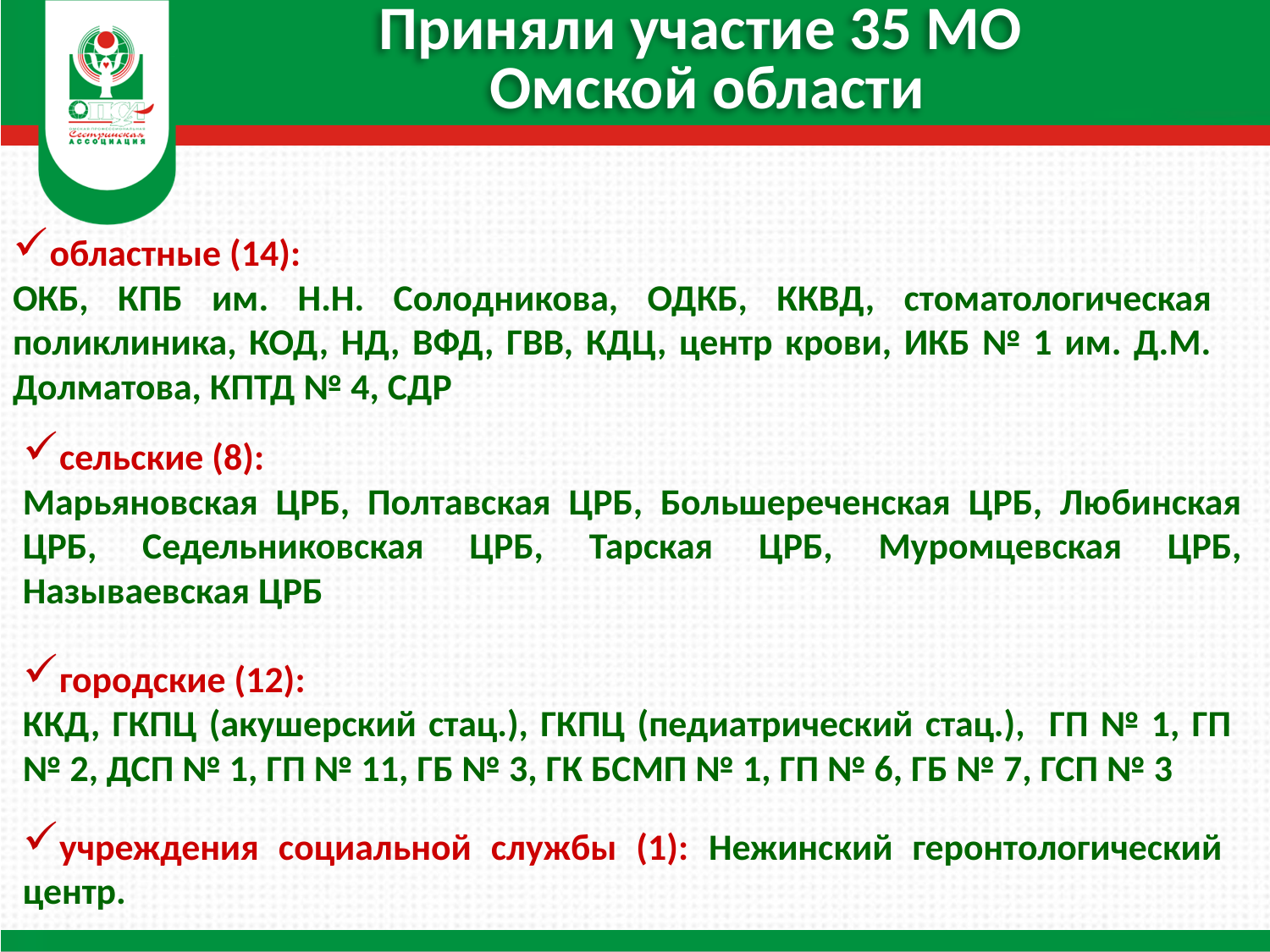

Приняли участие 35 МО
Омской области
областные (14):
ОКБ, КПБ им. Н.Н. Солодникова, ОДКБ, ККВД, стоматологическая поликлиника, КОД, НД, ВФД, ГВВ, КДЦ, центр крови, ИКБ № 1 им. Д.М. Долматова, КПТД № 4, СДР
сельские (8):
Марьяновская ЦРБ, Полтавская ЦРБ, Большереченская ЦРБ, Любинская ЦРБ, Седельниковская ЦРБ, Тарская ЦРБ, Муромцевская ЦРБ, Называевская ЦРБ
городские (12):
ККД, ГКПЦ (акушерский стац.), ГКПЦ (педиатрический стац.),  ГП № 1, ГП № 2, ДСП № 1, ГП № 11, ГБ № 3, ГК БСМП № 1, ГП № 6, ГБ № 7, ГСП № 3
учреждения социальной службы (1): Нежинский геронтологический центр.